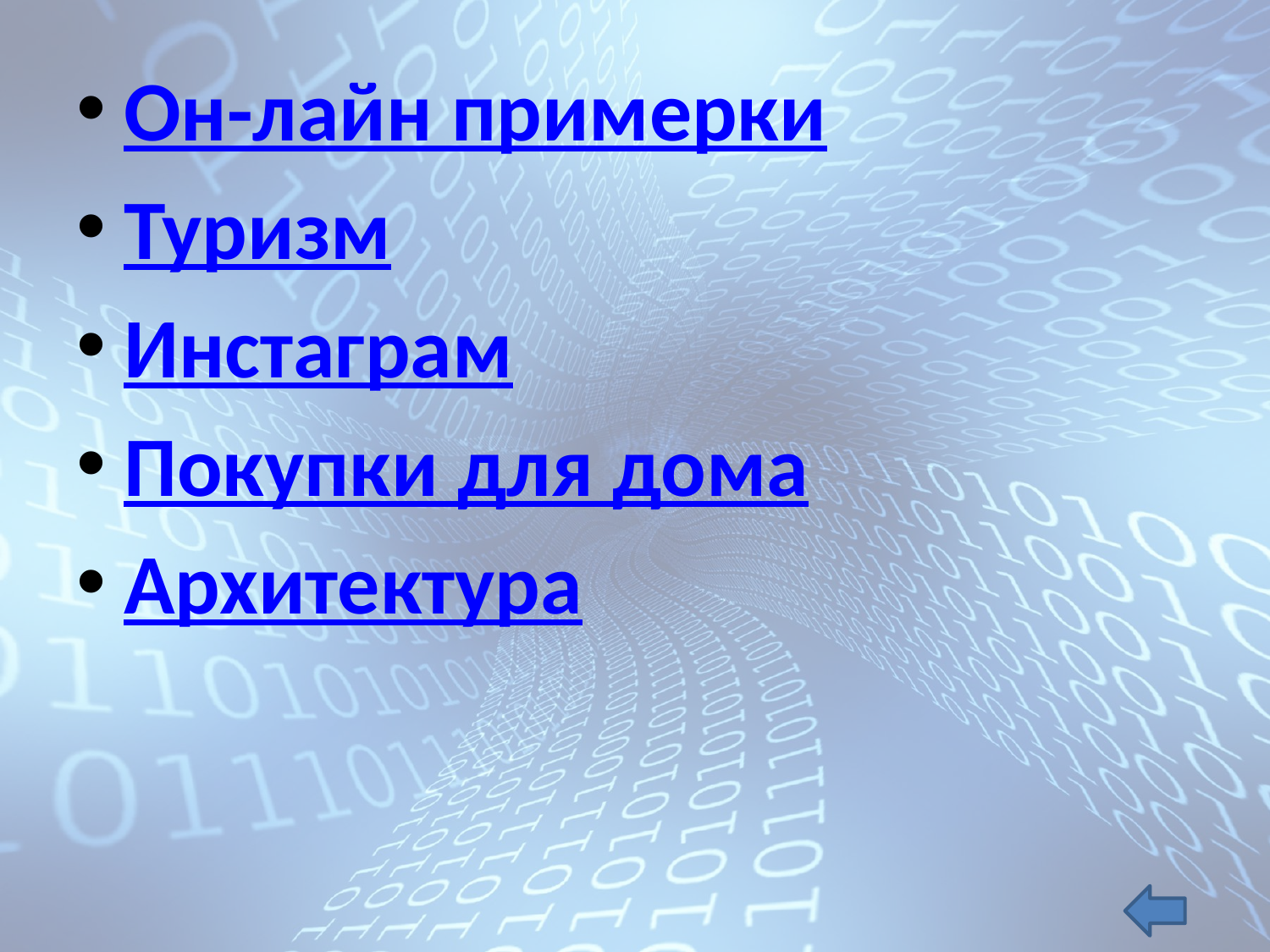

Он-лайн примерки
Туризм
Инстаграм
Покупки для дома
Архитектура